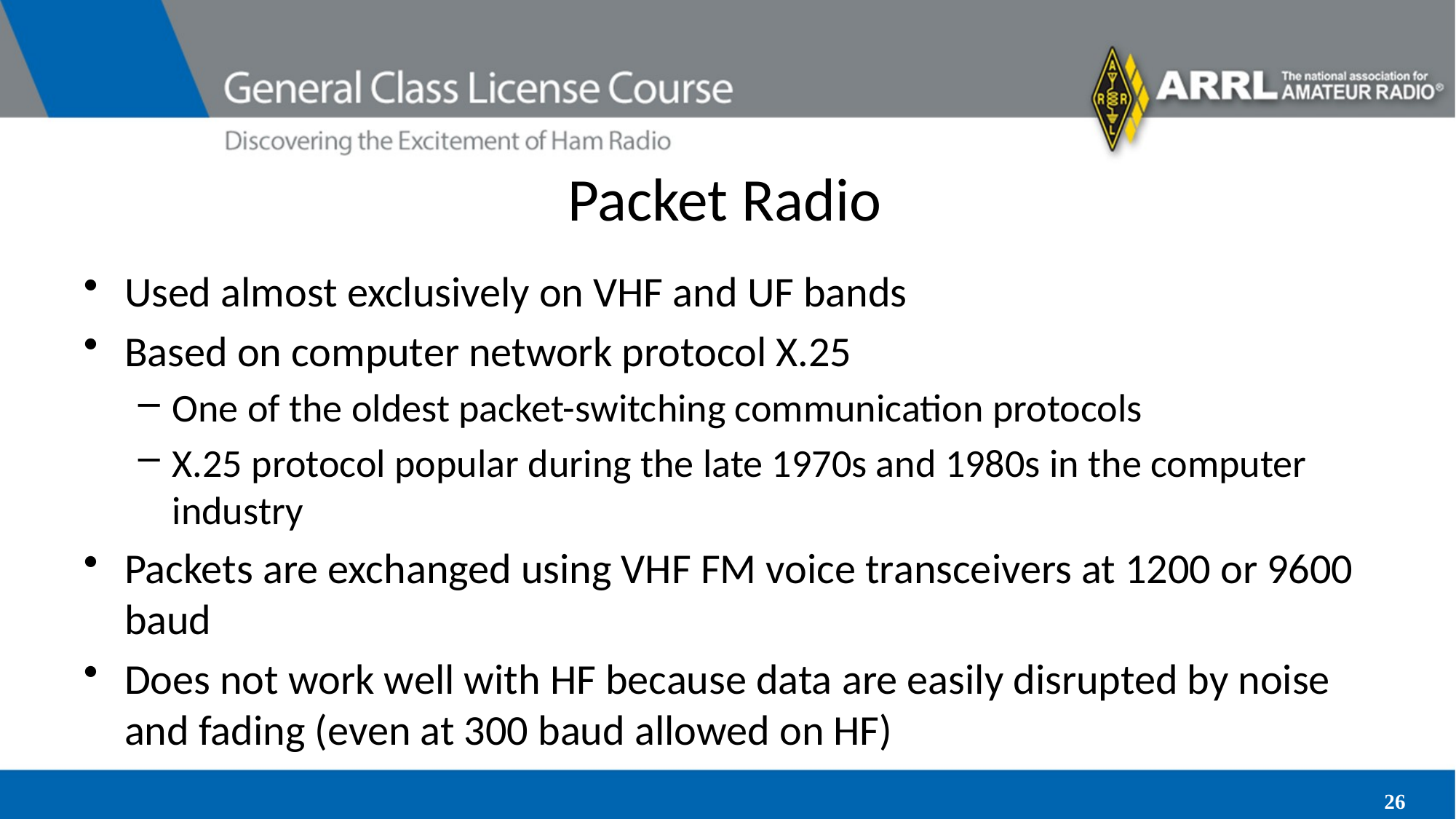

# Packet Radio
Used almost exclusively on VHF and UF bands
Based on computer network protocol X.25
One of the oldest packet-switching communication protocols
X.25 protocol popular during the late 1970s and 1980s in the computer industry
Packets are exchanged using VHF FM voice transceivers at 1200 or 9600 baud
Does not work well with HF because data are easily disrupted by noise and fading (even at 300 baud allowed on HF)